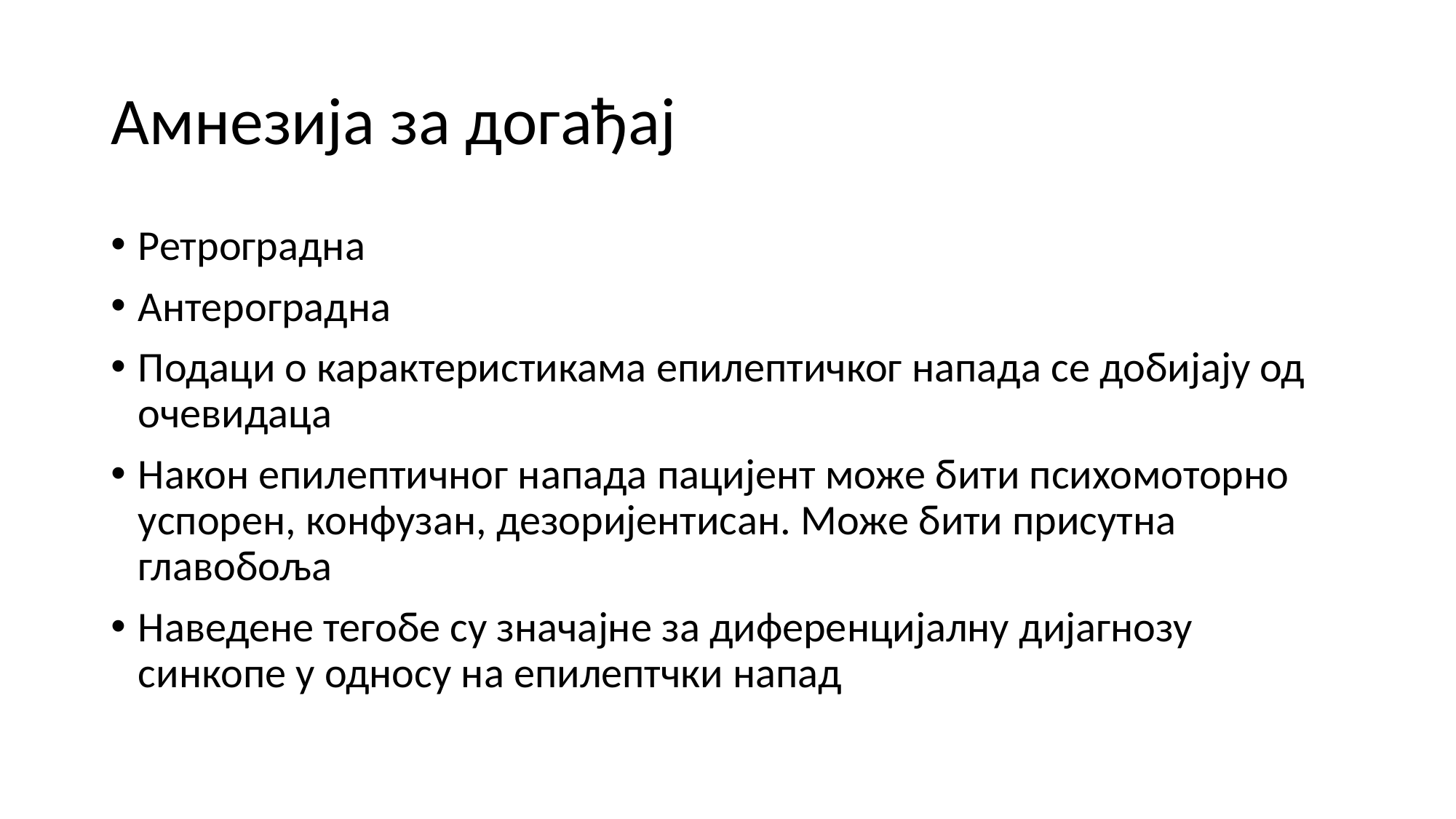

# Амнезија за догађај
Ретроградна
Антероградна
Подаци о карактеристикама епилептичког напада се добијају од очевидаца
Након епилептичног напада пацијент може бити психомоторно успорен, конфузан, дезоријентисан. Може бити присутна главобоља
Наведене тегобе су значајне за диференцијалну дијагнозу синкопе у односу на епилептчки напад